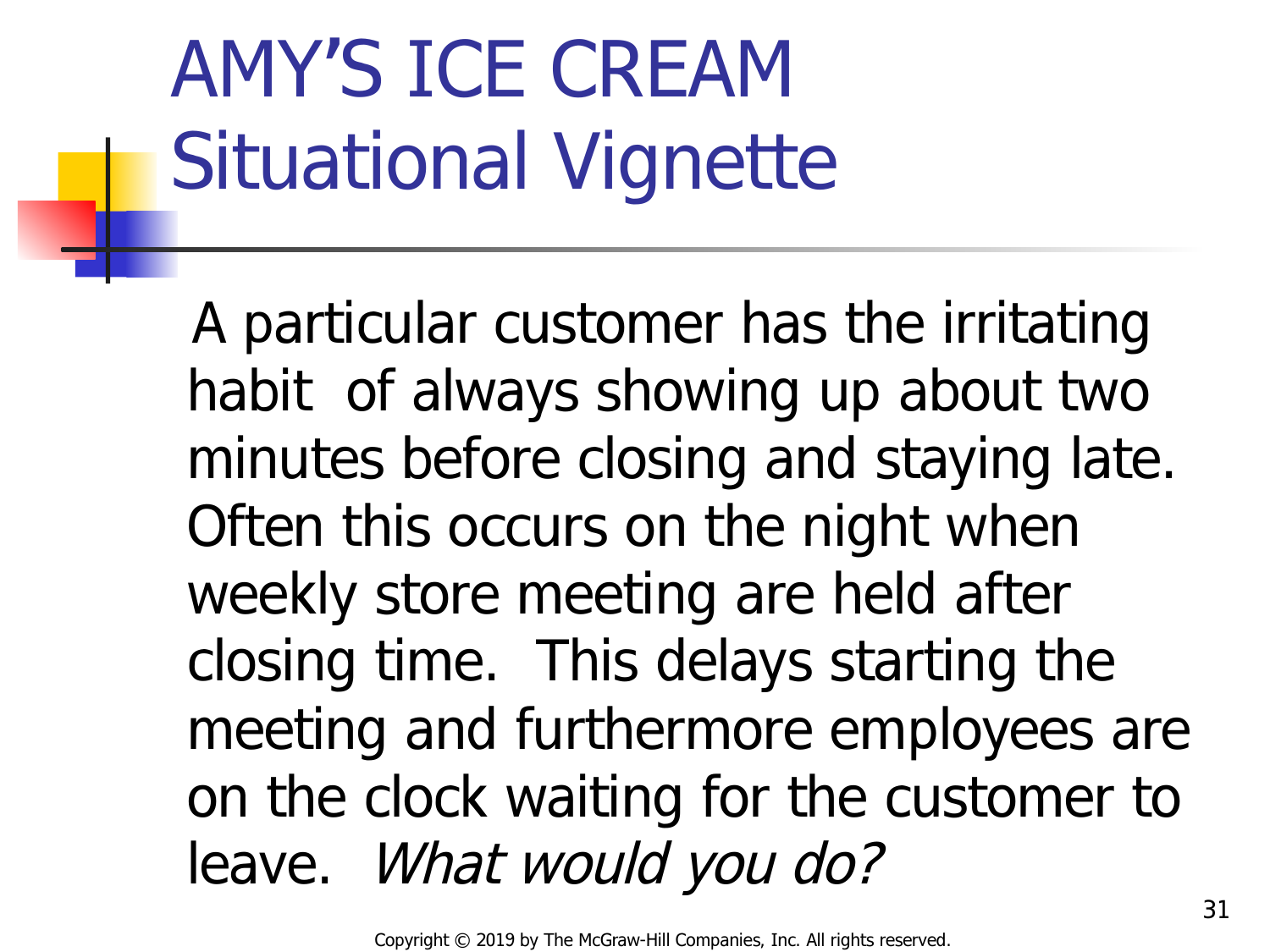

# AMY’S ICE CREAM Situational Vignette
   A particular customer has the irritating habit  of always showing up about two minutes before closing and staying late. Often this occurs on the night when weekly store meeting are held after closing time.  This delays starting the meeting and furthermore employees are on the clock waiting for the customer to leave.  What would you do?
31
Copyright © 2019 by The McGraw-Hill Companies, Inc. All rights reserved.